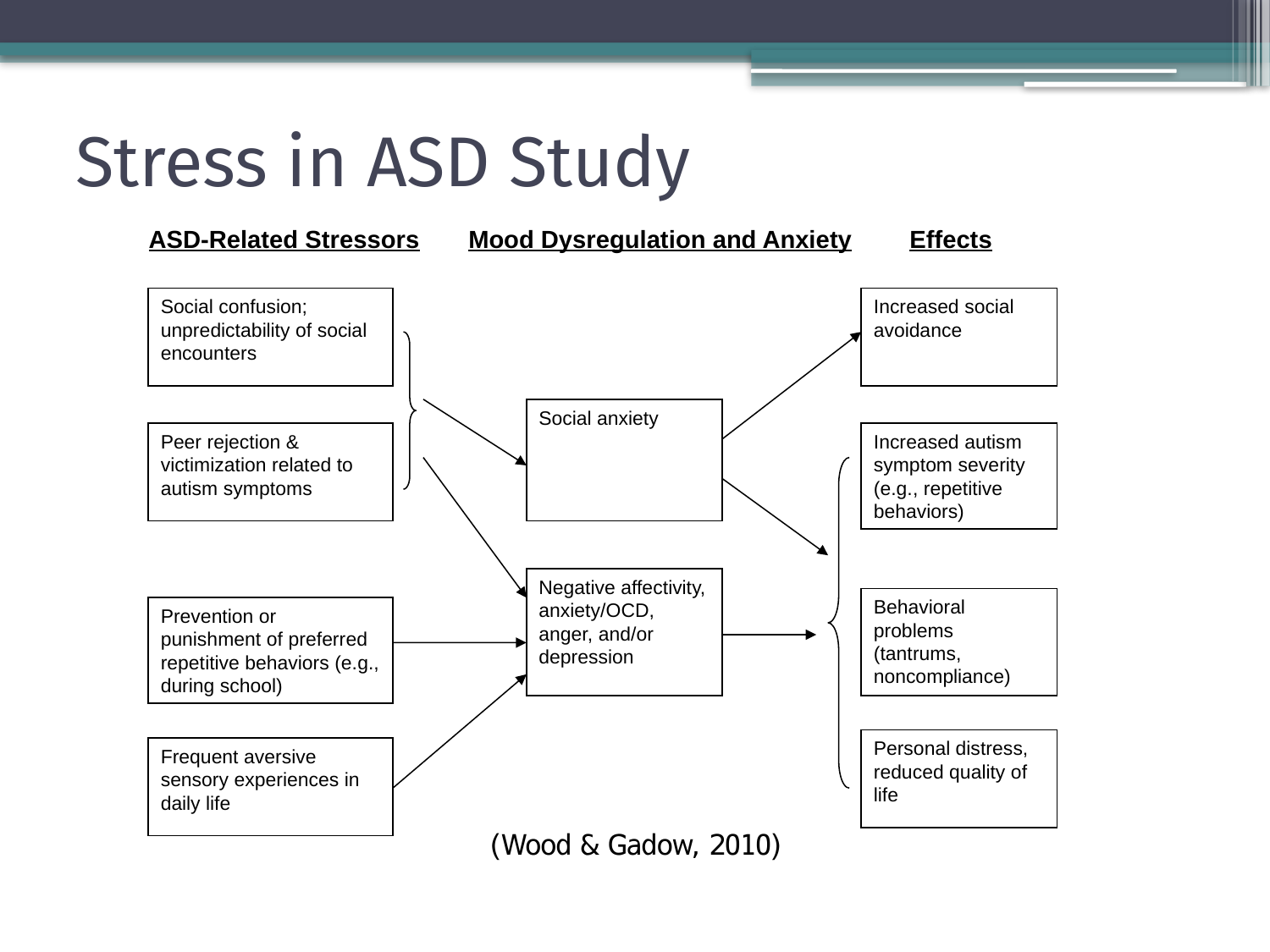

# Stress in ASD Study
    ASD-Related Stressors       Mood Dysregulation and Anxiety   	   Effects

Social confusion; unpredictability of social encounters
Increased social avoidance

Social anxiety
Peer rejection & victimization related to autism symptoms
Increased autism symptom severity (e.g., repetitive behaviors)

Negative affectivity, anxiety/OCD, anger, and/or depression
Behavioral problems (tantrums, noncompliance)
Prevention or punishment of preferred repetitive behaviors (e.g., during school)
Personal distress, reduced quality of life
Frequent aversive sensory experiences in daily life
(Wood & Gadow, 2010)